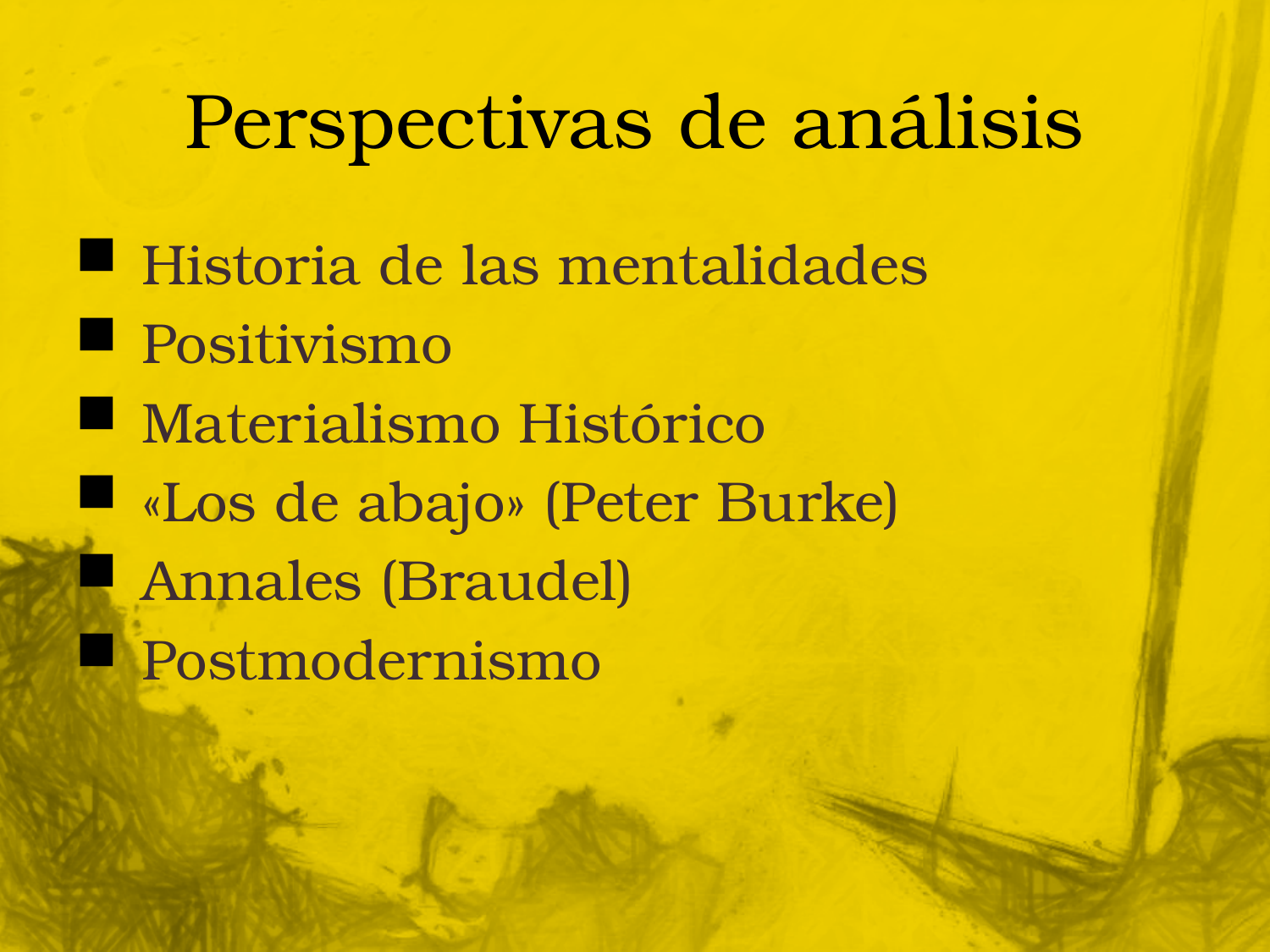

# Perspectivas de análisis
 Historia de las mentalidades
 Positivismo
 Materialismo Histórico
 «Los de abajo» (Peter Burke)
 Annales (Braudel)
 Postmodernismo